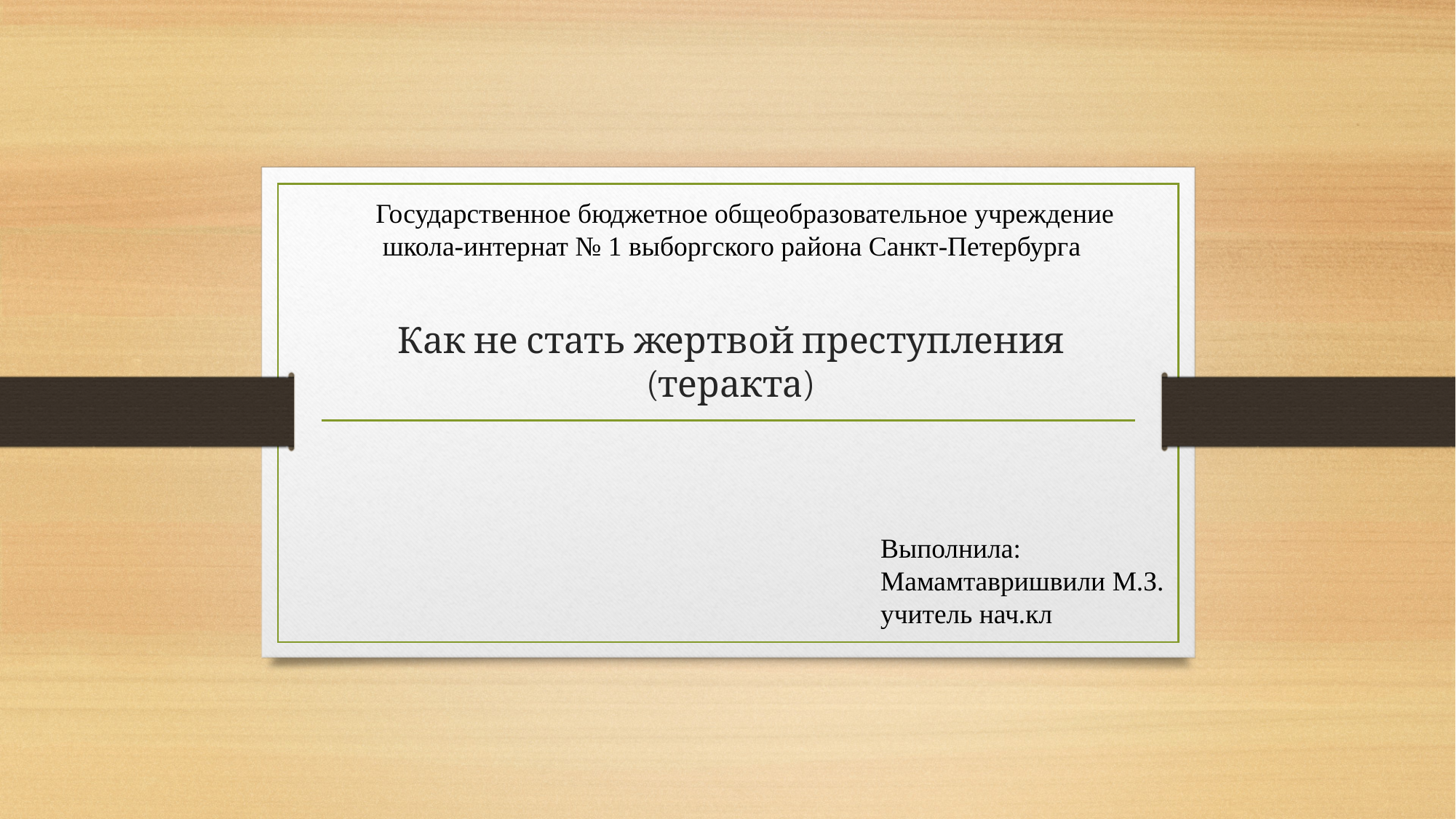

Государственное бюджетное общеобразовательное учреждение
 школа-интернат № 1 выборгского района Санкт-Петербурга
# Как не стать жертвой преступления (теракта)

Выполнила:
Мамамтавришвили М.З.
учитель нач.кл